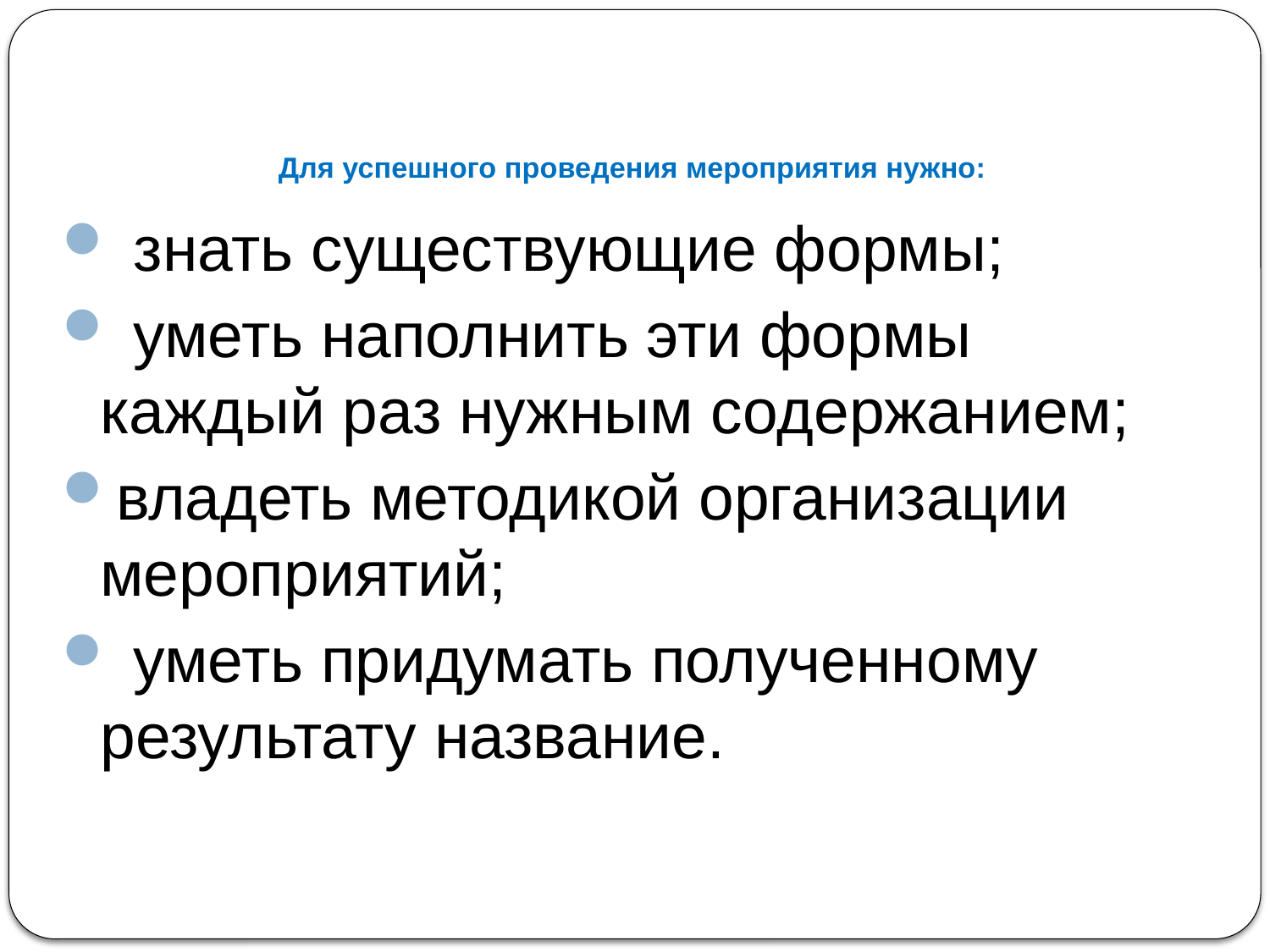

# Для успешного проведения мероприятия нужно:
 знать существующие формы;
 уметь наполнить эти формы каждый раз нужным содержанием;
владеть методикой организации мероприятий;
 уметь придумать полученному результату название.